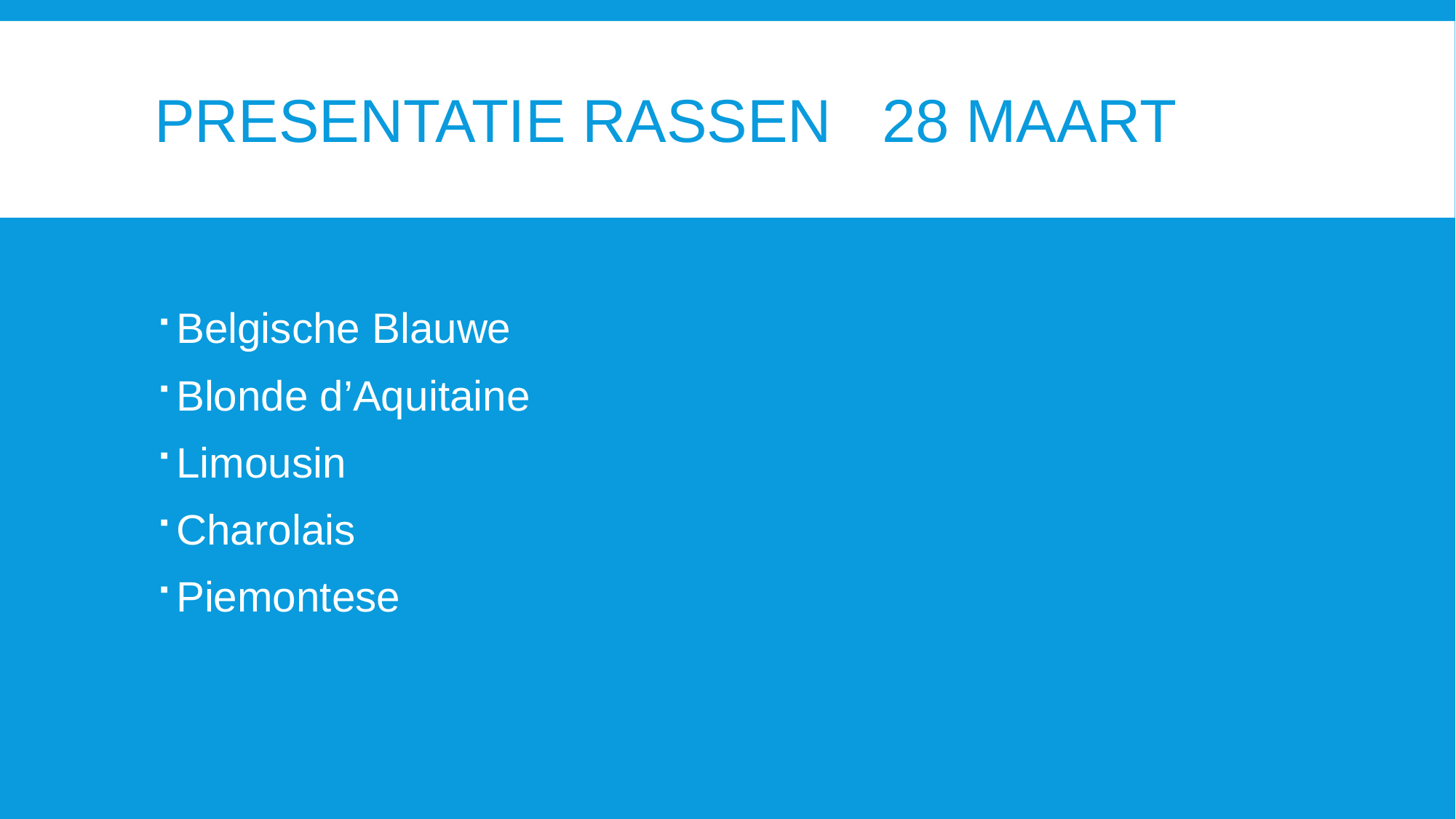

# Presentatie rassen   28 Maart

Belgische Blauwe
Blonde d’Aquitaine
Limousin
Charolais
Piemontese